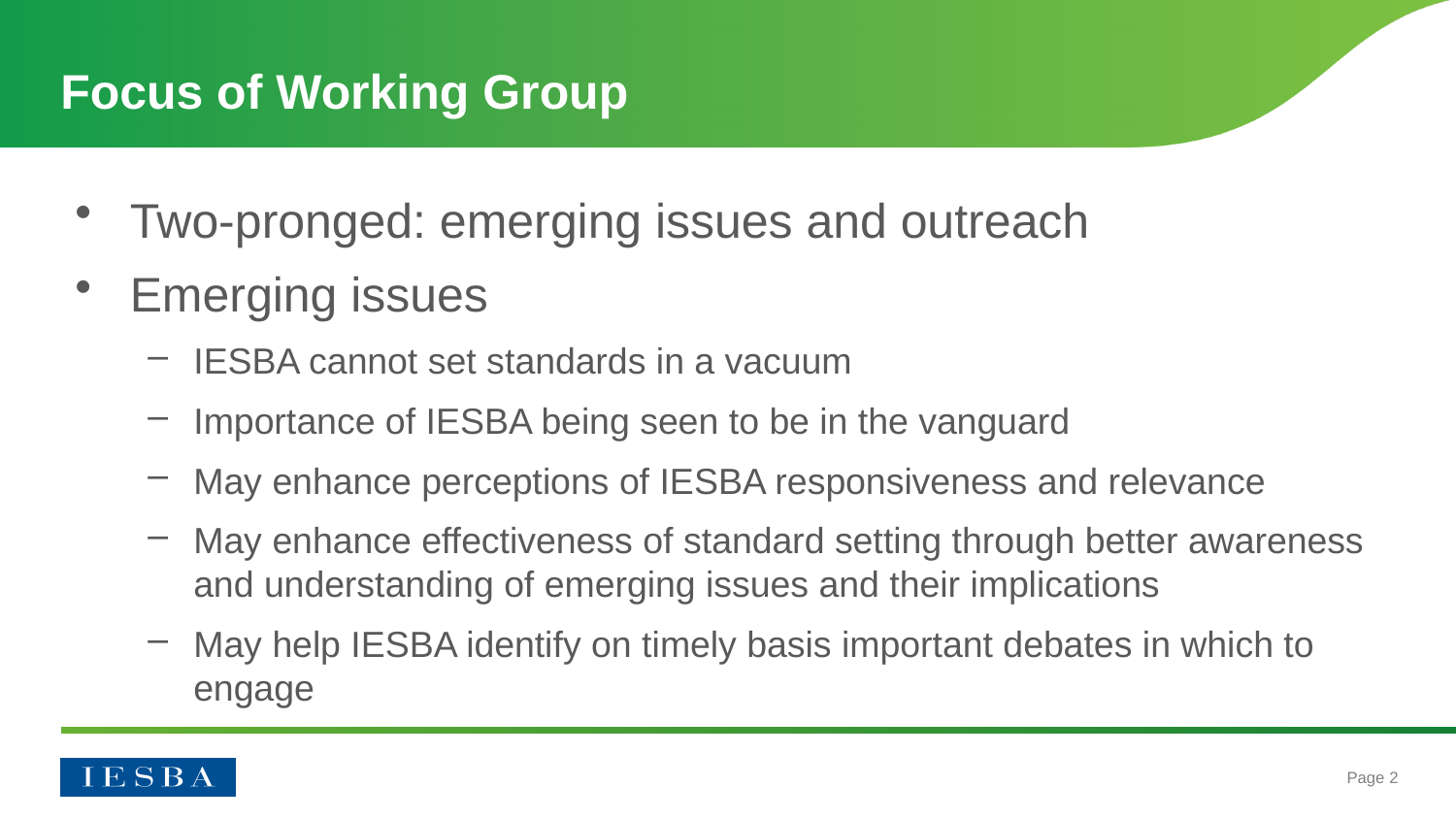

# Focus of Working Group
Two-pronged: emerging issues and outreach
Emerging issues
IESBA cannot set standards in a vacuum
Importance of IESBA being seen to be in the vanguard
May enhance perceptions of IESBA responsiveness and relevance
May enhance effectiveness of standard setting through better awareness and understanding of emerging issues and their implications
May help IESBA identify on timely basis important debates in which to engage